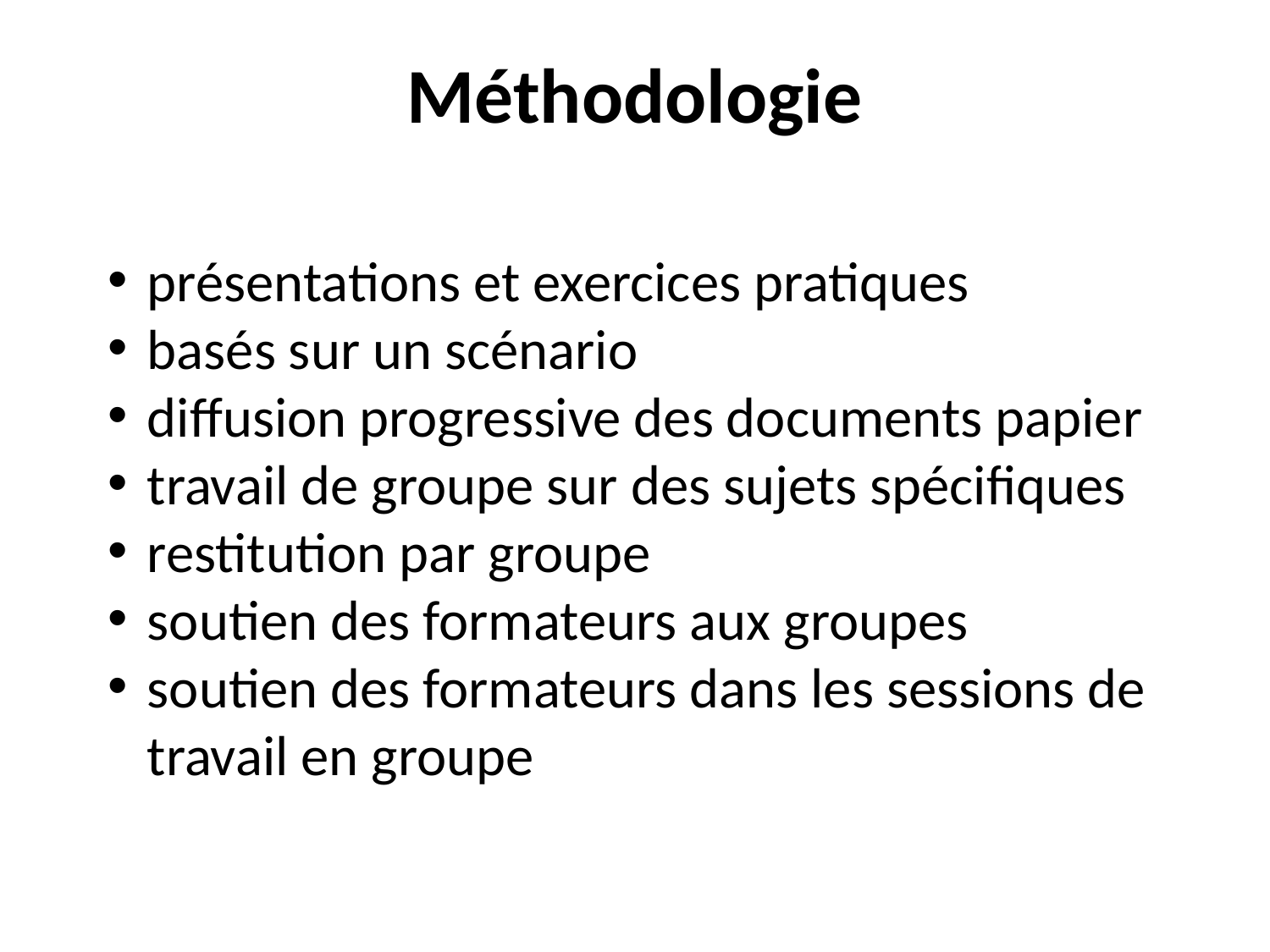

# Méthodologie

présentations et exercices pratiques
basés sur un scénario
diffusion progressive des documents papier
travail de groupe sur des sujets spécifiques
restitution par groupe
soutien des formateurs aux groupes
soutien des formateurs dans les sessions de travail en groupe